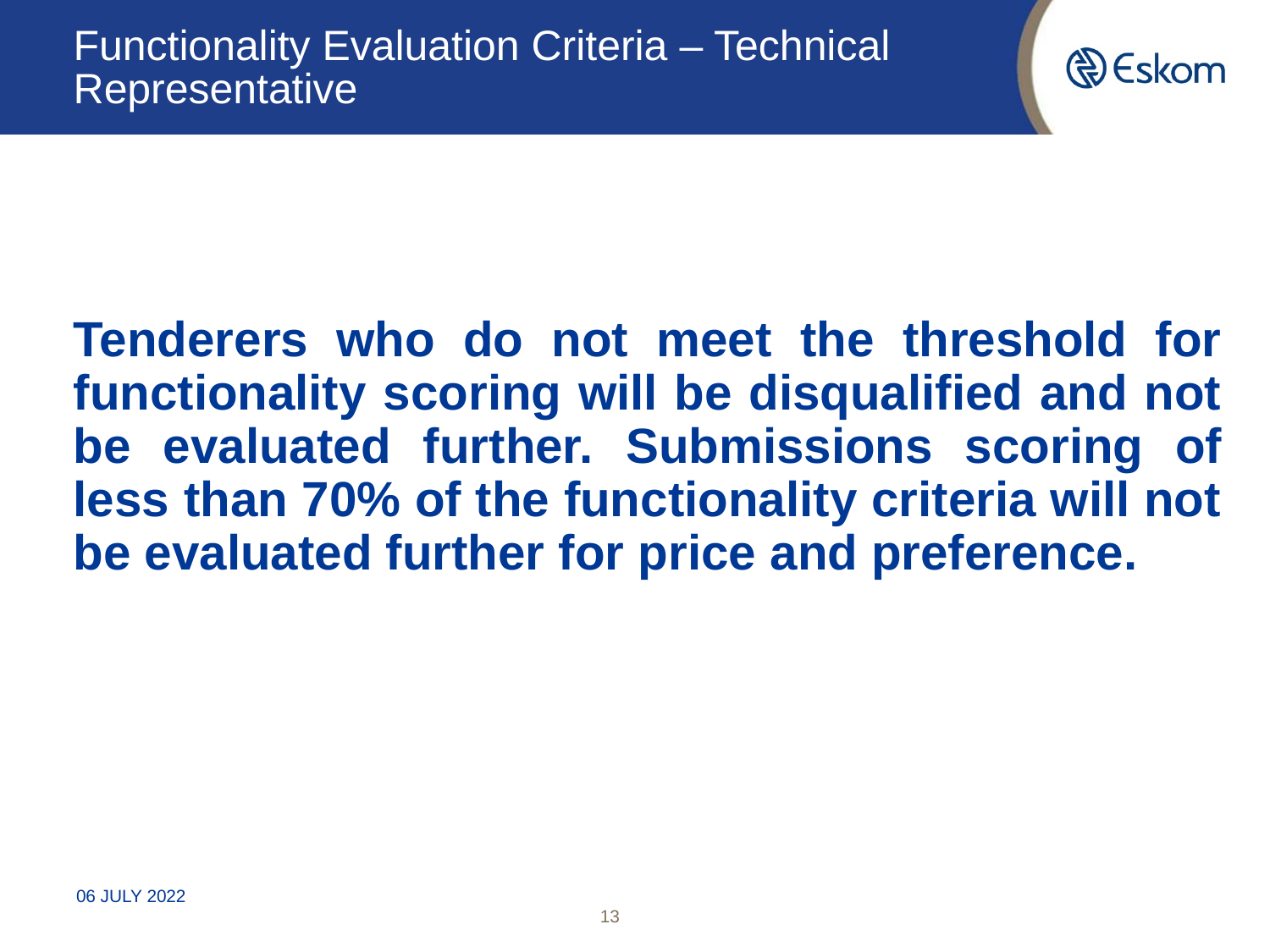

# Functionality Evaluation Criteria – Technical Representative

Tenderers who do not meet the threshold for functionality scoring will be disqualified and not be evaluated further. Submissions scoring of less than 70% of the functionality criteria will not be evaluated further for price and preference.

06 JULY 2022

13